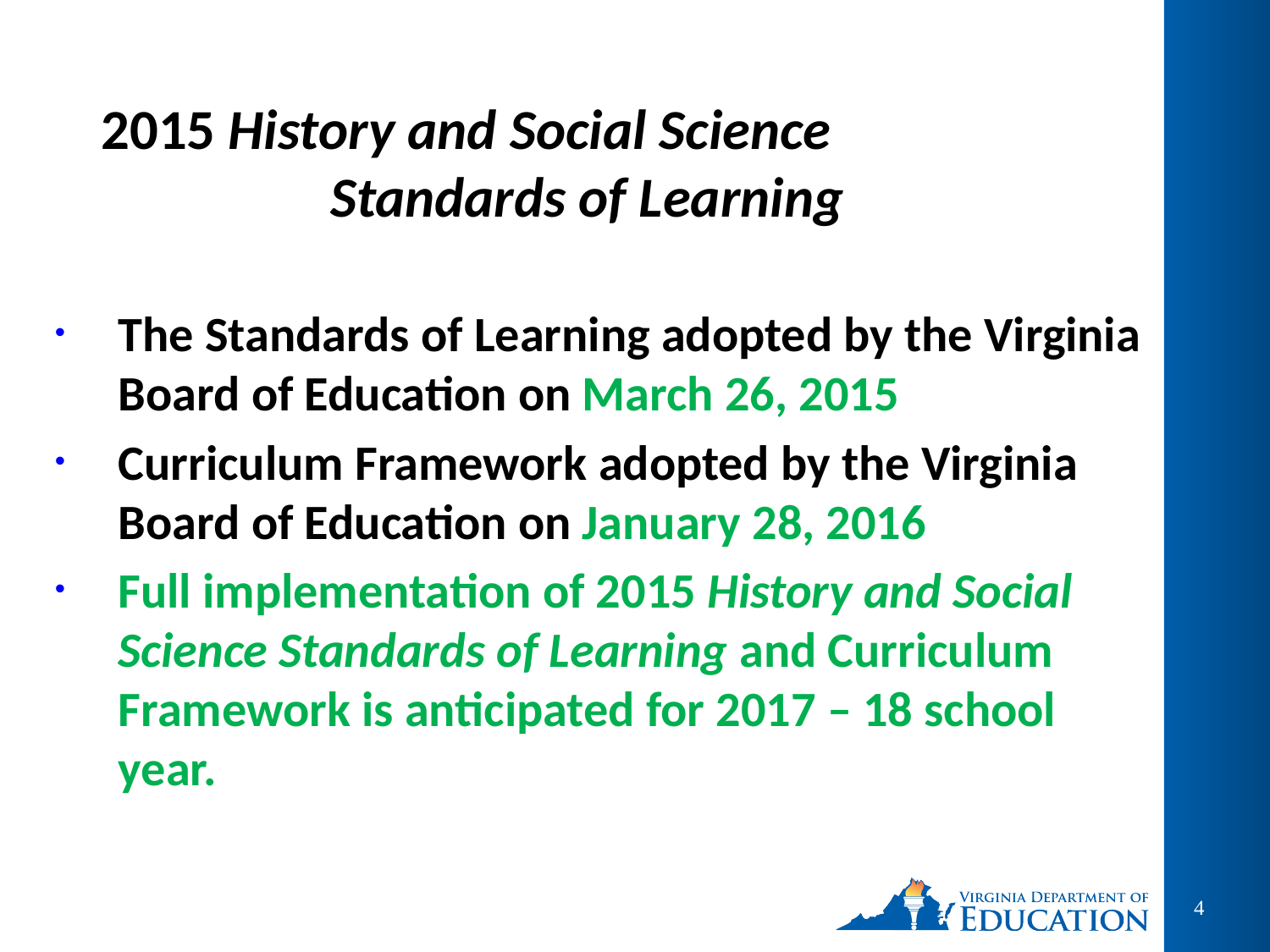

2015 History and Social Science                    Standards of Learning
The Standards of Learning adopted by the Virginia Board of Education on March 26, 2015
Curriculum Framework adopted by the Virginia Board of Education on January 28, 2016
Full implementation of 2015 History and Social Science Standards of Learning and Curriculum Framework is anticipated for 2017 – 18 school year.

4